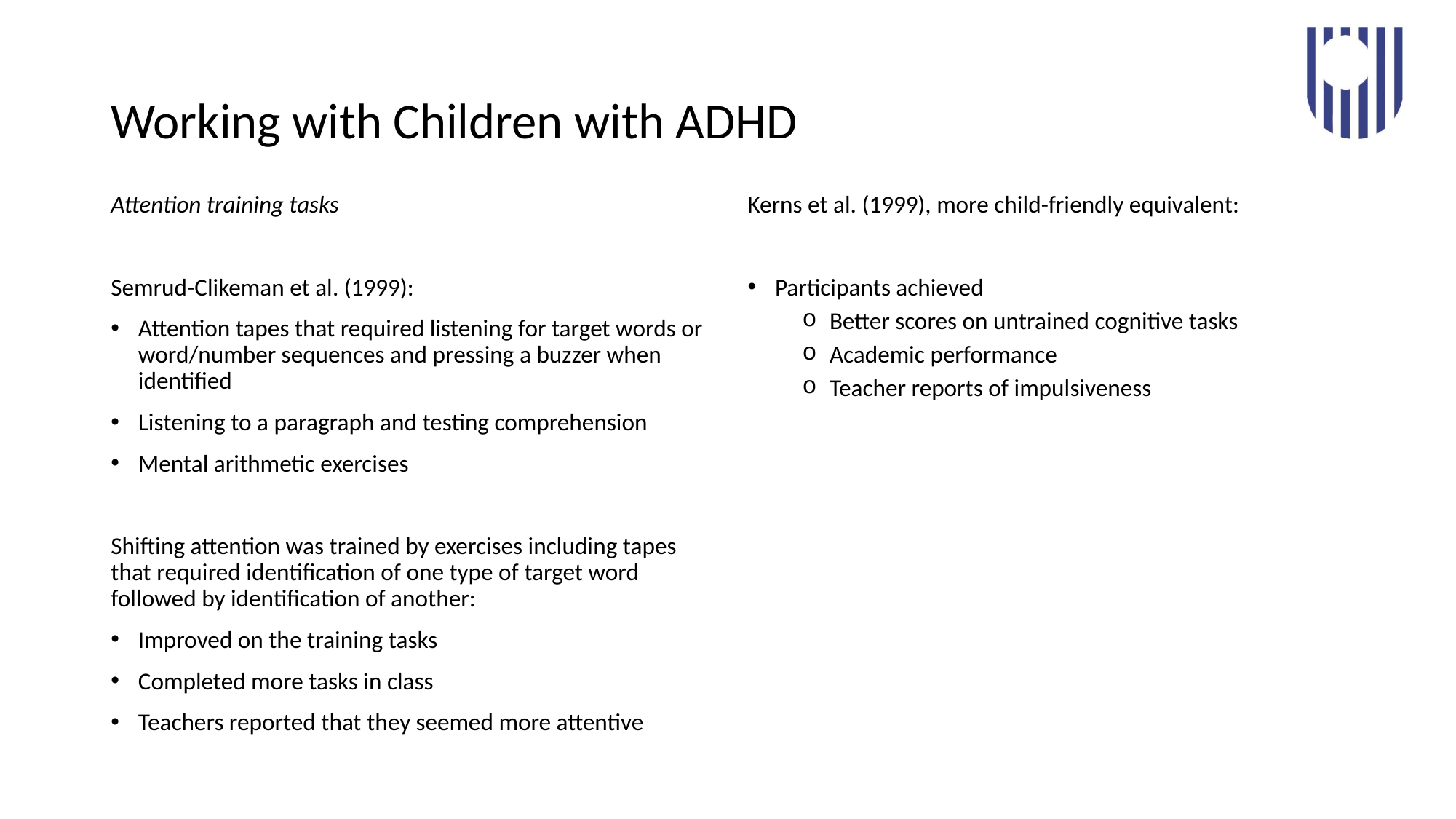

# Working with Children with ADHD
Kerns et al. (1999), more child-friendly equivalent:

Participants achieved
Better scores on untrained cognitive tasks
Academic performance
Teacher reports of impulsiveness
Attention training tasks

Semrud-Clikeman et al. (1999):
Attention tapes that required listening for target words or word/number sequences and pressing a buzzer when identified
Listening to a paragraph and testing comprehension
Mental arithmetic exercises

Shifting attention was trained by exercises including tapes that required identification of one type of target word followed by identification of another:
Improved on the training tasks
Completed more tasks in class
Teachers reported that they seemed more attentive